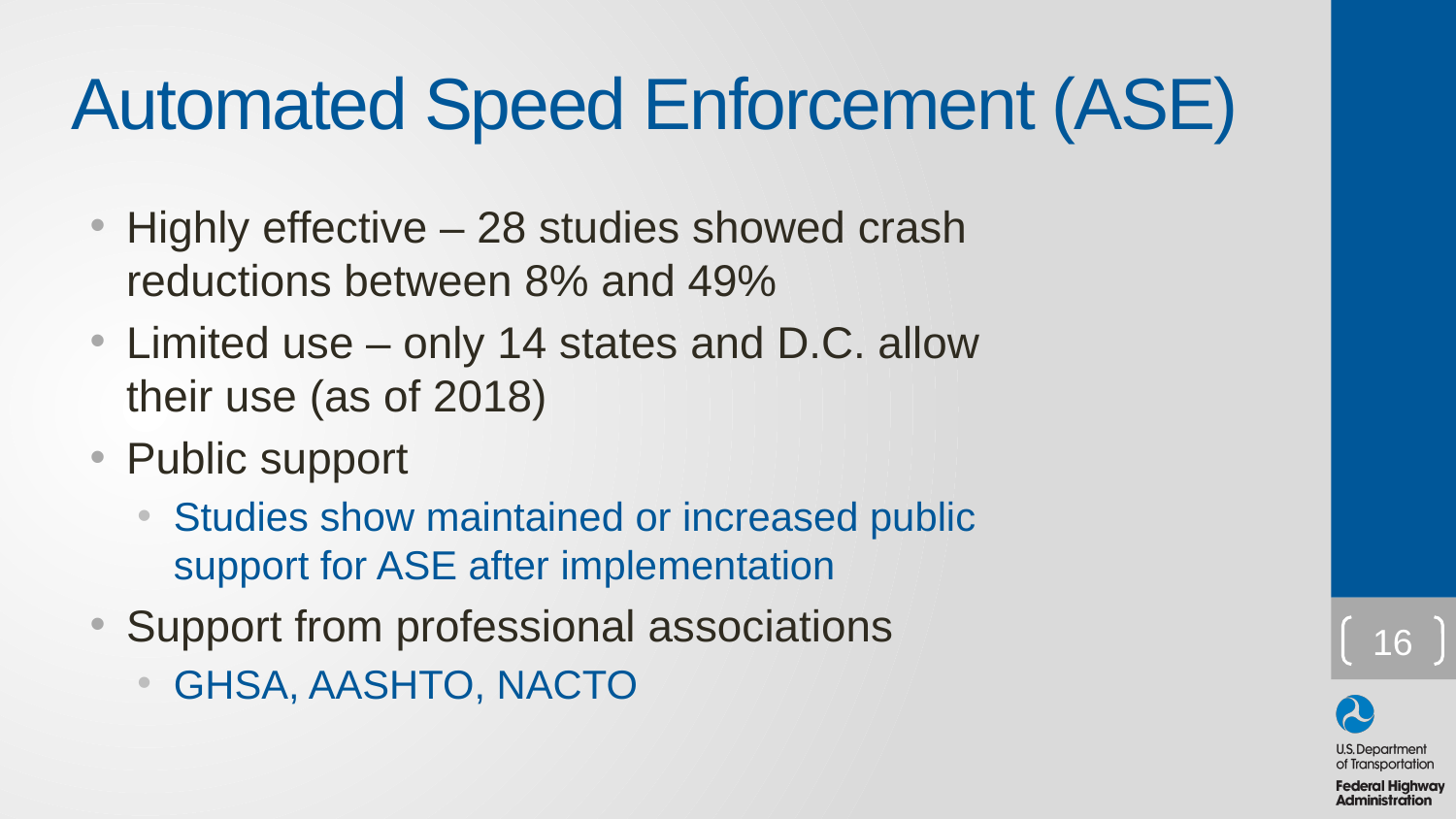

# Automated Speed Enforcement (ASE)
Highly effective – 28 studies showed crash reductions between 8% and 49%
Limited use – only 14 states and D.C. allow their use (as of 2018)
Public support
Studies show maintained or increased public support for ASE after implementation
Support from professional associations
GHSA, AASHTO, NACTO
16